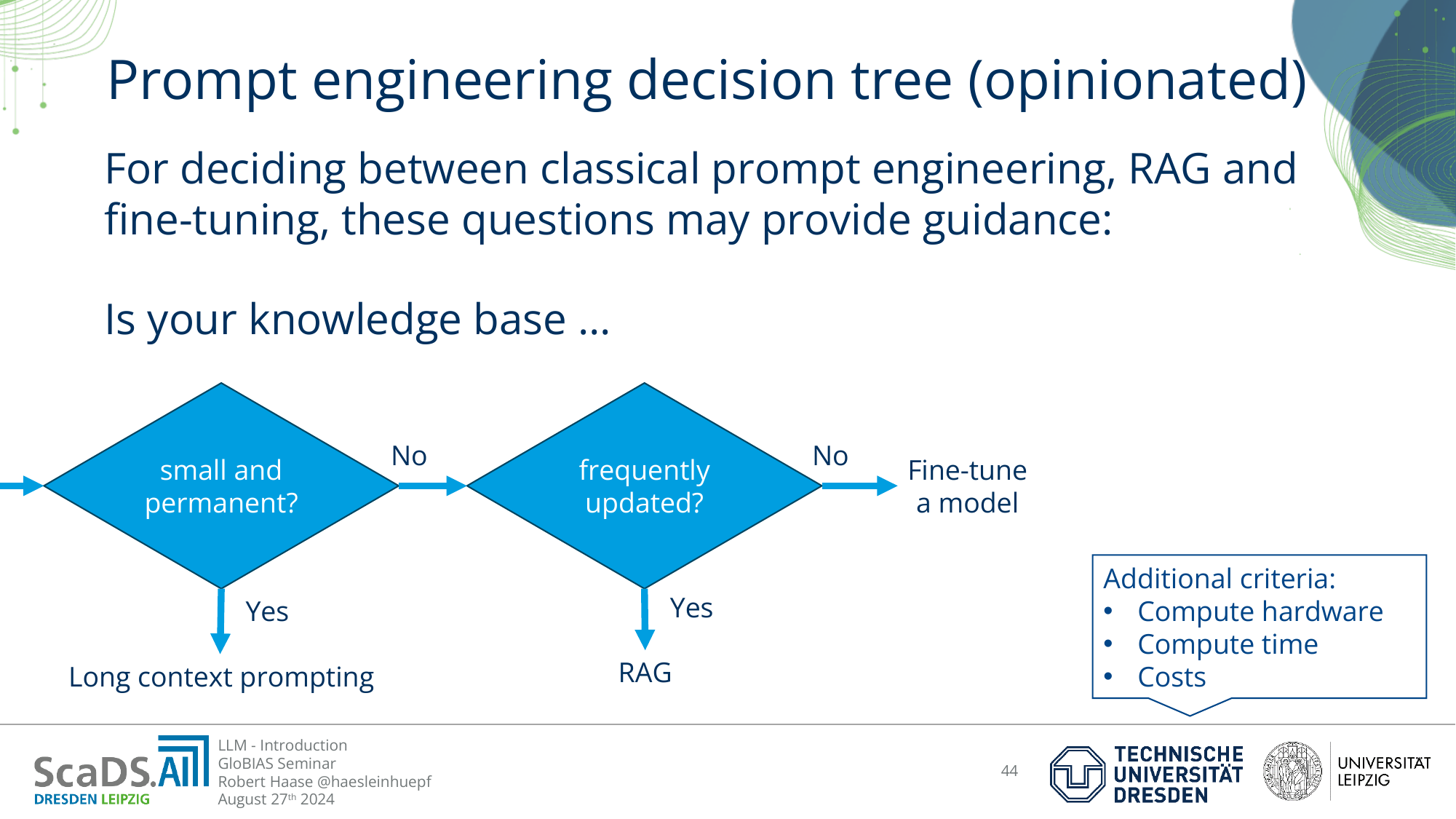

# Prompt engineering decision tree (opinionated)
For deciding between classical prompt engineering, RAG and fine-tuning, these questions may provide guidance:

Is your knowledge base …
small and permanent?
frequently updated?
No
No
Fine-tune a model
Additional criteria:
Compute hardware
Compute time
Costs
Yes
Yes
RAG
Long context prompting